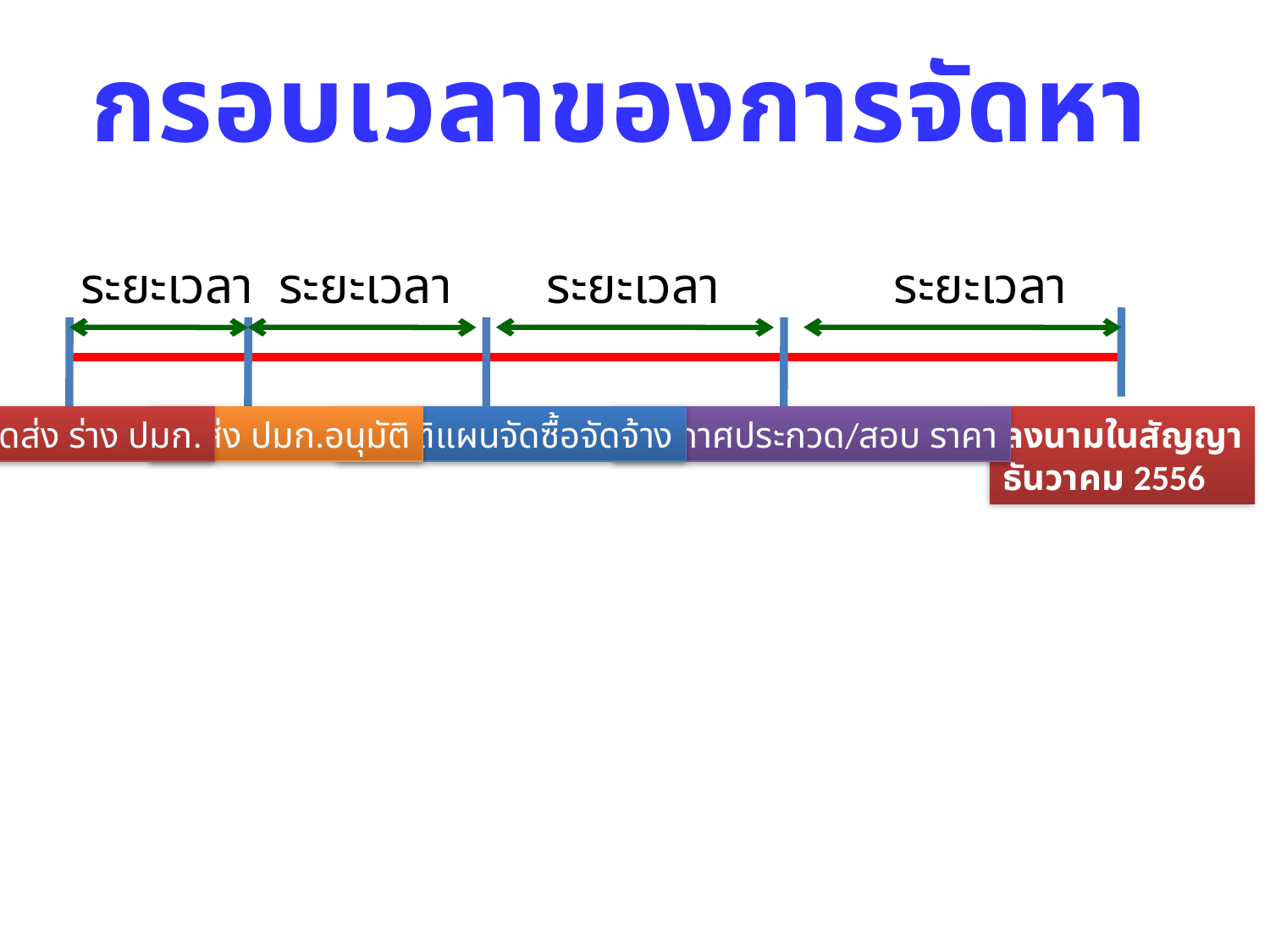

กรอบเวลาของการจัดหา
ระยะเวลา
ระยะเวลา
ระยะเวลา
ระยะเวลา
จัดส่ง ร่าง ปมก.
จัดส่ง ปมก.อนุมัติ
อนุมัติแผนจัดซื้อจัดจ้าง
ประกาศประกวด/สอบ ราคา
ลงนามในสัญญา
ธันวาคม 2556